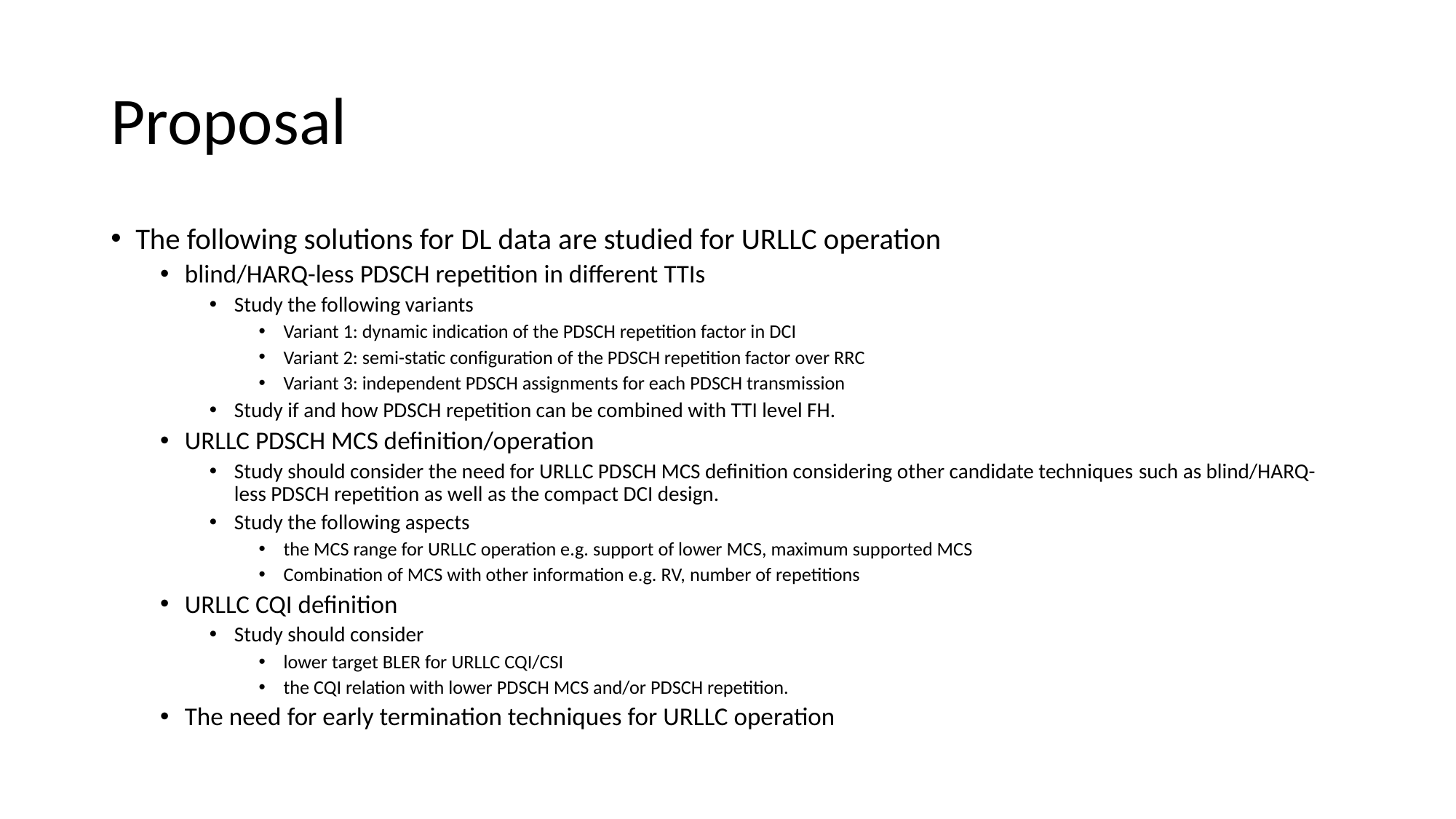

# Proposal
The following solutions for DL data are studied for URLLC operation
blind/HARQ-less PDSCH repetition in different TTIs
Study the following variants
Variant 1: dynamic indication of the PDSCH repetition factor in DCI
Variant 2: semi-static configuration of the PDSCH repetition factor over RRC
Variant 3: independent PDSCH assignments for each PDSCH transmission
Study if and how PDSCH repetition can be combined with TTI level FH.
URLLC PDSCH MCS definition/operation
Study should consider the need for URLLC PDSCH MCS definition considering other candidate techniques such as blind/HARQ-less PDSCH repetition as well as the compact DCI design.
Study the following aspects
the MCS range for URLLC operation e.g. support of lower MCS, maximum supported MCS
Combination of MCS with other information e.g. RV, number of repetitions
URLLC CQI definition
Study should consider
lower target BLER for URLLC CQI/CSI
the CQI relation with lower PDSCH MCS and/or PDSCH repetition.
The need for early termination techniques for URLLC operation